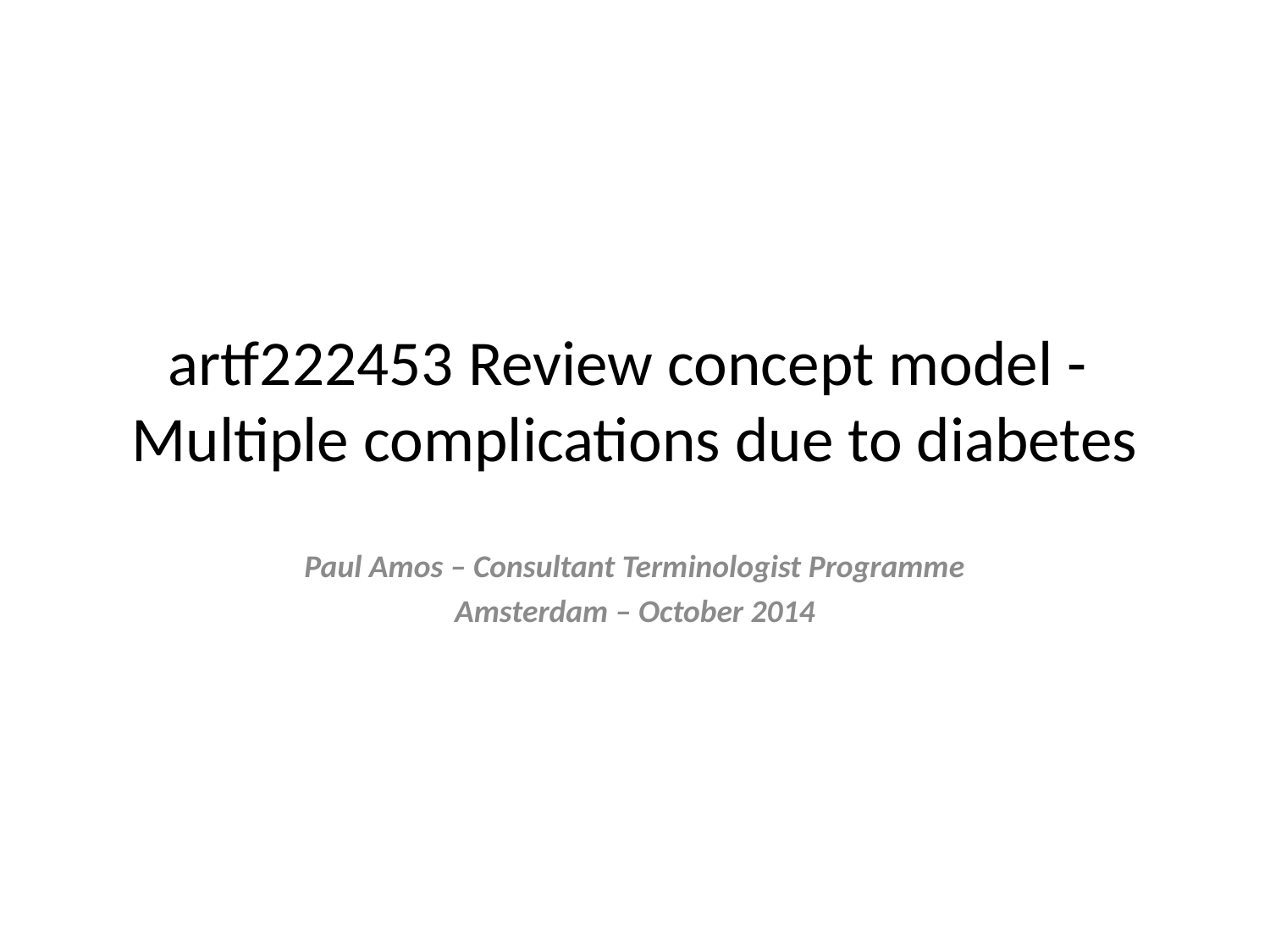

# artf222453 Review concept model -  Multiple complications due to diabetes
Paul Amos – Consultant Terminologist Programme
Amsterdam – October 2014